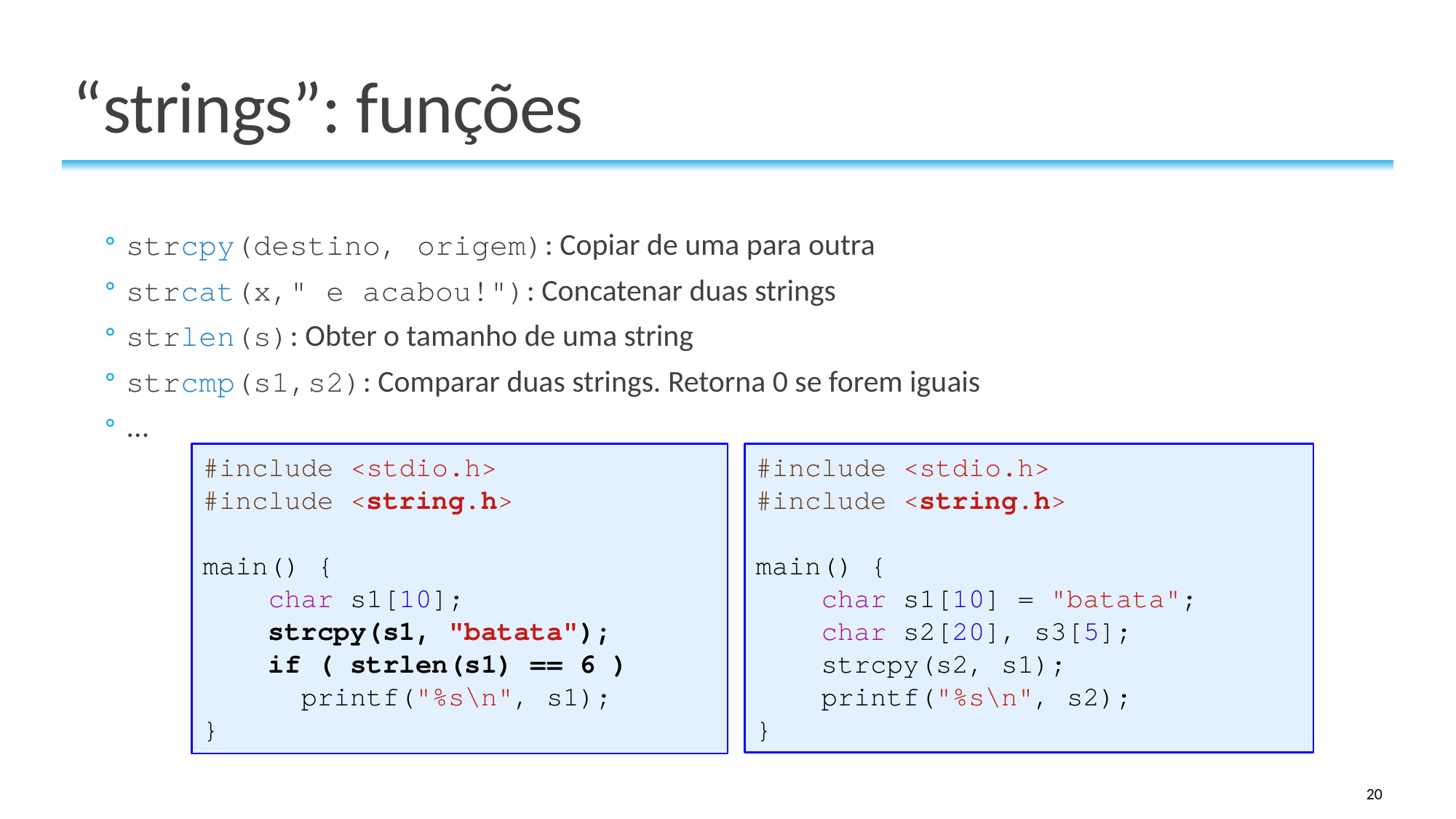

# “strings”: funções
strcpy(destino, origem): Copiar de uma para outra
strcat(x," e acabou!"): Concatenar duas strings
strlen(s): Obter o tamanho de uma string
strcmp(s1,s2): Comparar duas strings. Retorna 0 se forem iguais
...

#include <stdio.h>
#include <string.h>

main() {
    char s1[10];
    strcpy(s1, "batata");
    if ( strlen(s1) == 6 )
      printf("%s\n", s1);
}
#include <stdio.h>
#include <string.h>

main() {
    char s1[10] = "batata";
    char s2[20], s3[5];
    strcpy(s2, s1);
    printf("%s\n", s2);
}
20